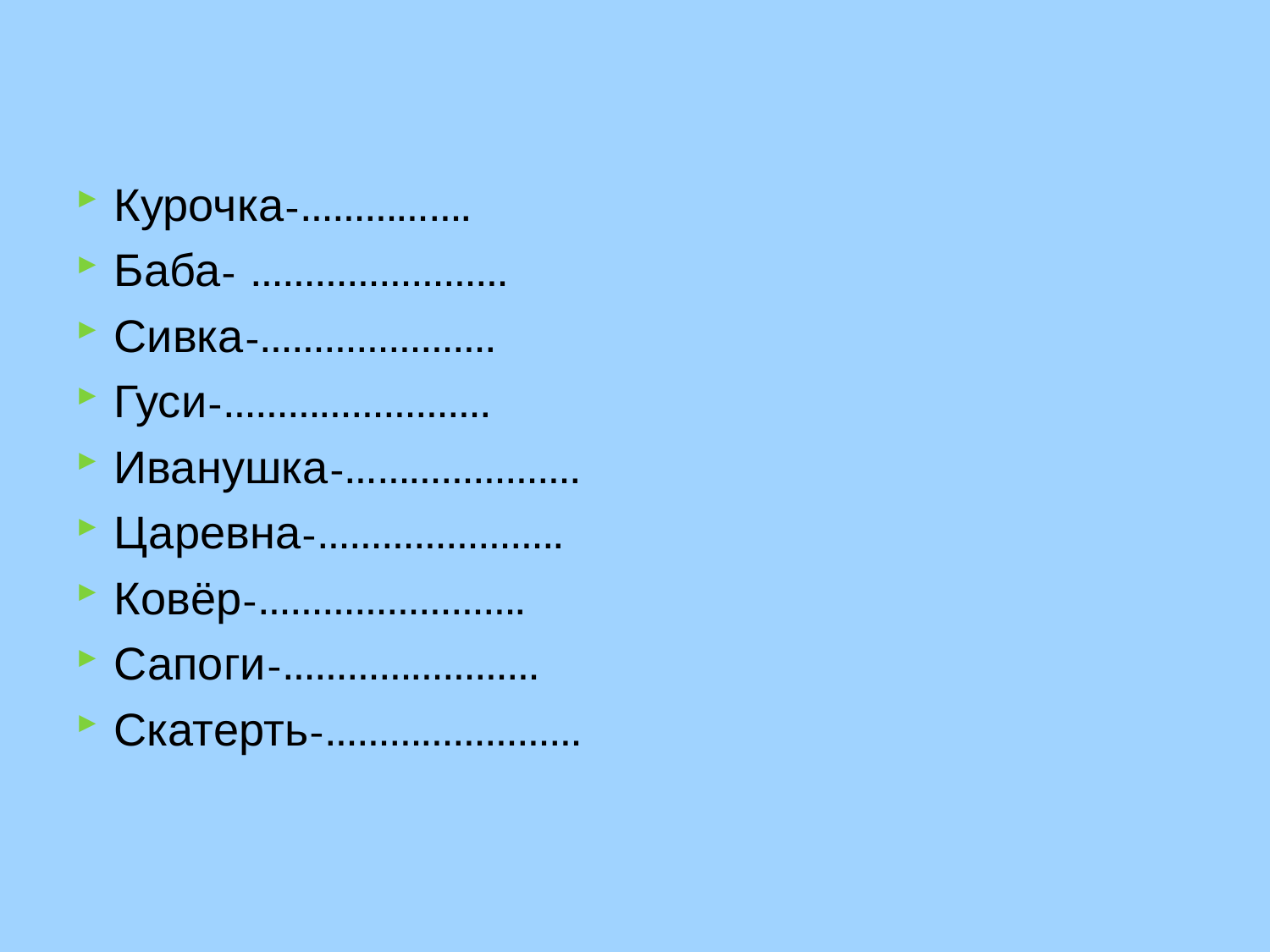

#
Курочка-…………….
Баба- ……………………
Сивка-………………….
Гуси-…………………….
Иванушка-………………….
Царевна-…………………..
Ковёр-…………………….
Сапоги-……………………
Скатерть-……………………